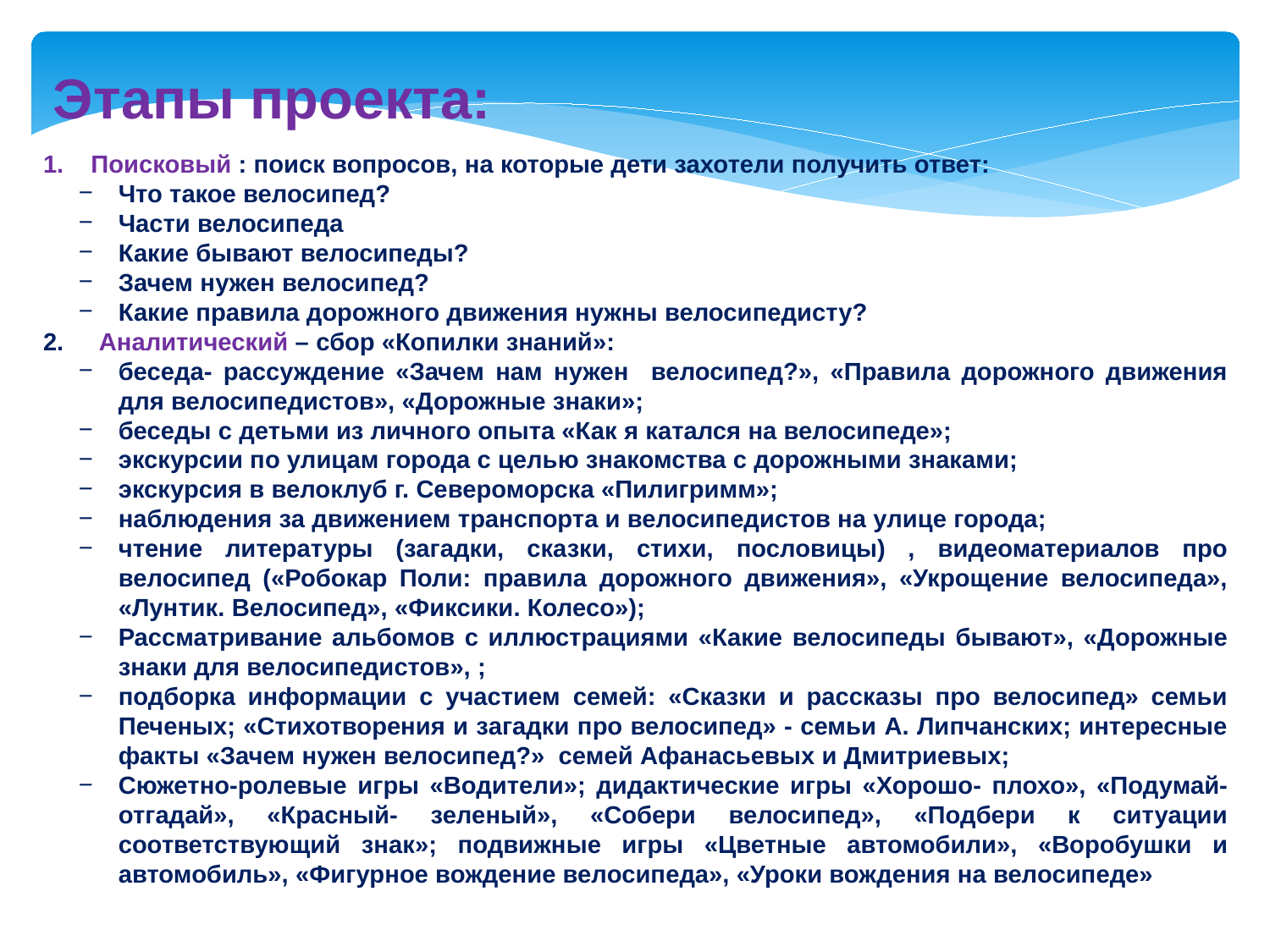

Этапы проекта:
Поисковый : поиск вопросов, на которые дети захотели получить ответ:
Что такое велосипед?
Части велосипеда
Какие бывают велосипеды?
Зачем нужен велосипед?
Какие правила дорожного движения нужны велосипедисту?
2.     Аналитический – сбор «Копилки знаний»:
беседа- рассуждение «Зачем нам нужен  велосипед?», «Правила дорожного движения для велосипедистов», «Дорожные знаки»;
беседы с детьми из личного опыта «Как я катался на велосипеде»;
экскурсии по улицам города с целью знакомства с дорожными знаками;
экскурсия в велоклуб г. Североморска «Пилигримм»;
наблюдения за движением транспорта и велосипедистов на улице города;
чтение литературы (загадки, сказки, стихи, пословицы) , видеоматериалов про велосипед («Робокар Поли: правила дорожного движения», «Укрощение велосипеда», «Лунтик. Велосипед», «Фиксики. Колесо»);
Рассматривание альбомов с иллюстрациями «Какие велосипеды бывают», «Дорожные знаки для велосипедистов», ;
подборка информации с участием семей: «Сказки и рассказы про велосипед» семьи Печеных; «Стихотворения и загадки про велосипед» - семьи А. Липчанских; интересные факты «Зачем нужен велосипед?»  семей Афанасьевых и Дмитриевых;
Сюжетно-ролевые игры «Водители»; дидактические игры «Хорошо- плохо», «Подумай-отгадай», «Красный- зеленый», «Собери велосипед», «Подбери к ситуации соответствующий знак»; подвижные игры «Цветные автомобили», «Воробушки и автомобиль», «Фигурное вождение велосипеда», «Уроки вождения на велосипеде»